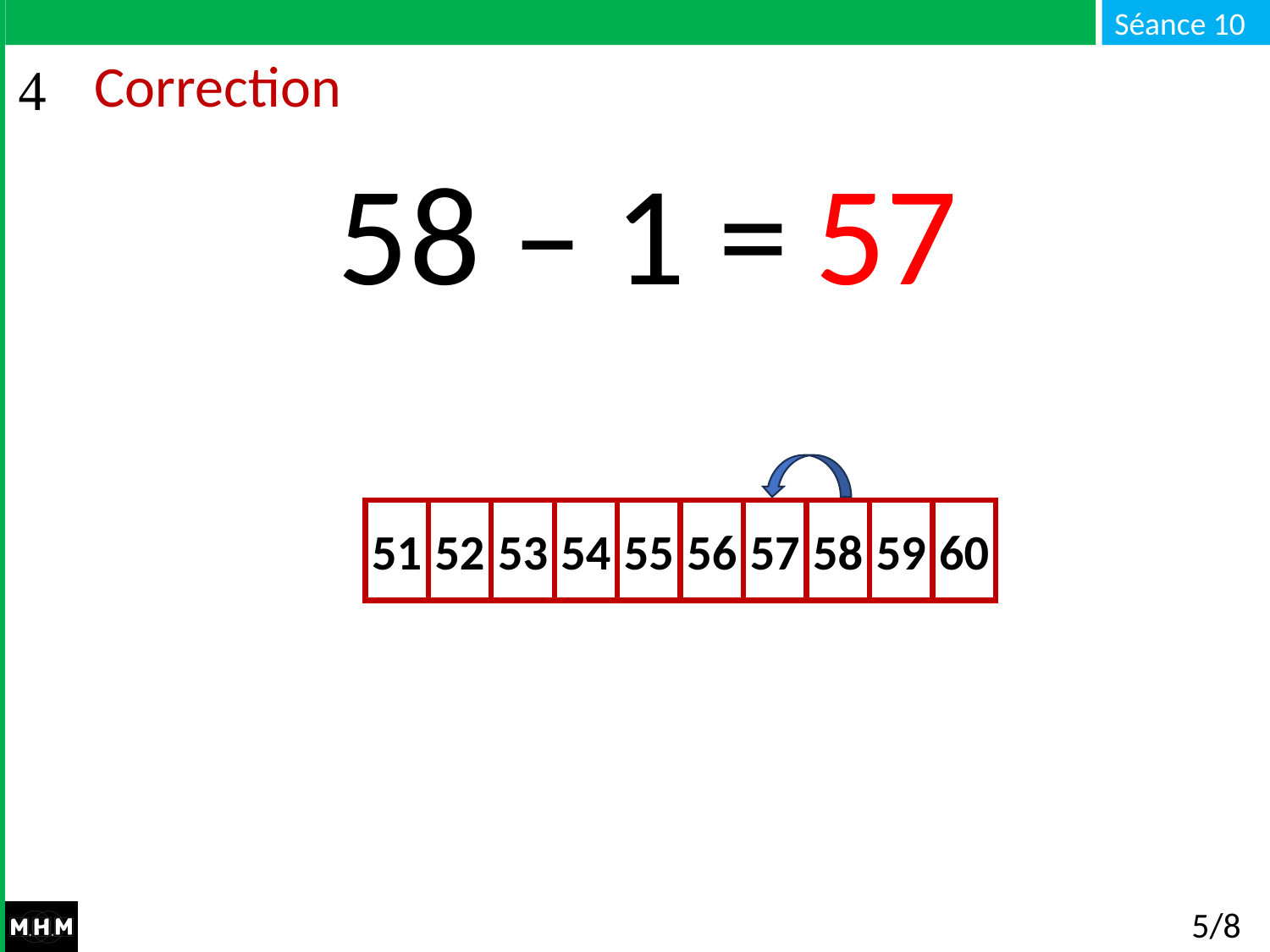

# Correction
58 – 1 = …
57

54
51
53
55
56
57
58
59
60
52
5/8